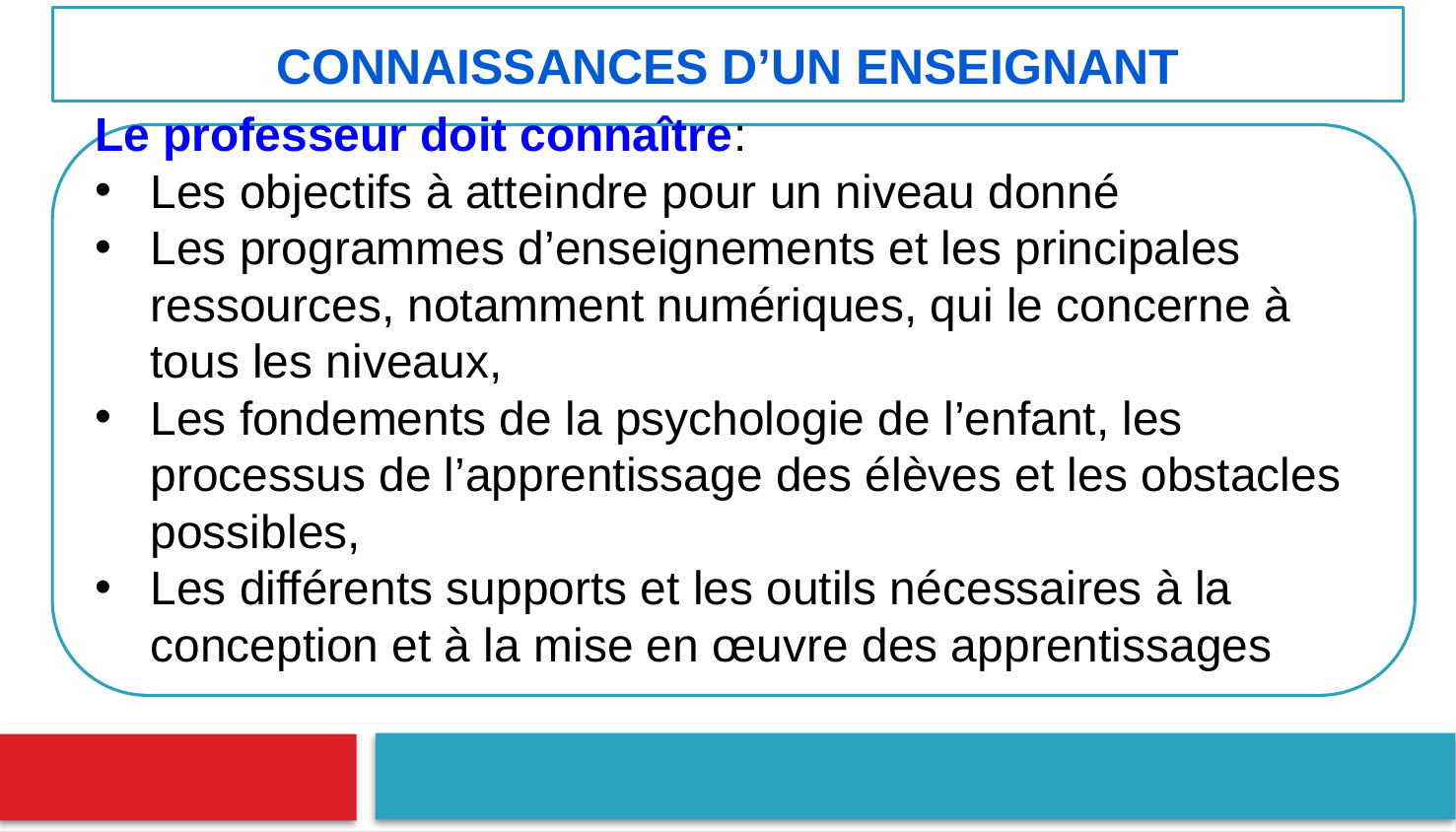

# Connaissances d’un enseignant

Le professeur doit connaître:
Les objectifs à atteindre pour un niveau donné
Les programmes d’enseignements et les principales ressources, notamment numériques, qui le concerne à tous les niveaux,
Les fondements de la psychologie de l’enfant, les processus de l’apprentissage des élèves et les obstacles possibles,
Les différents supports et les outils nécessaires à la conception et à la mise en œuvre des apprentissages